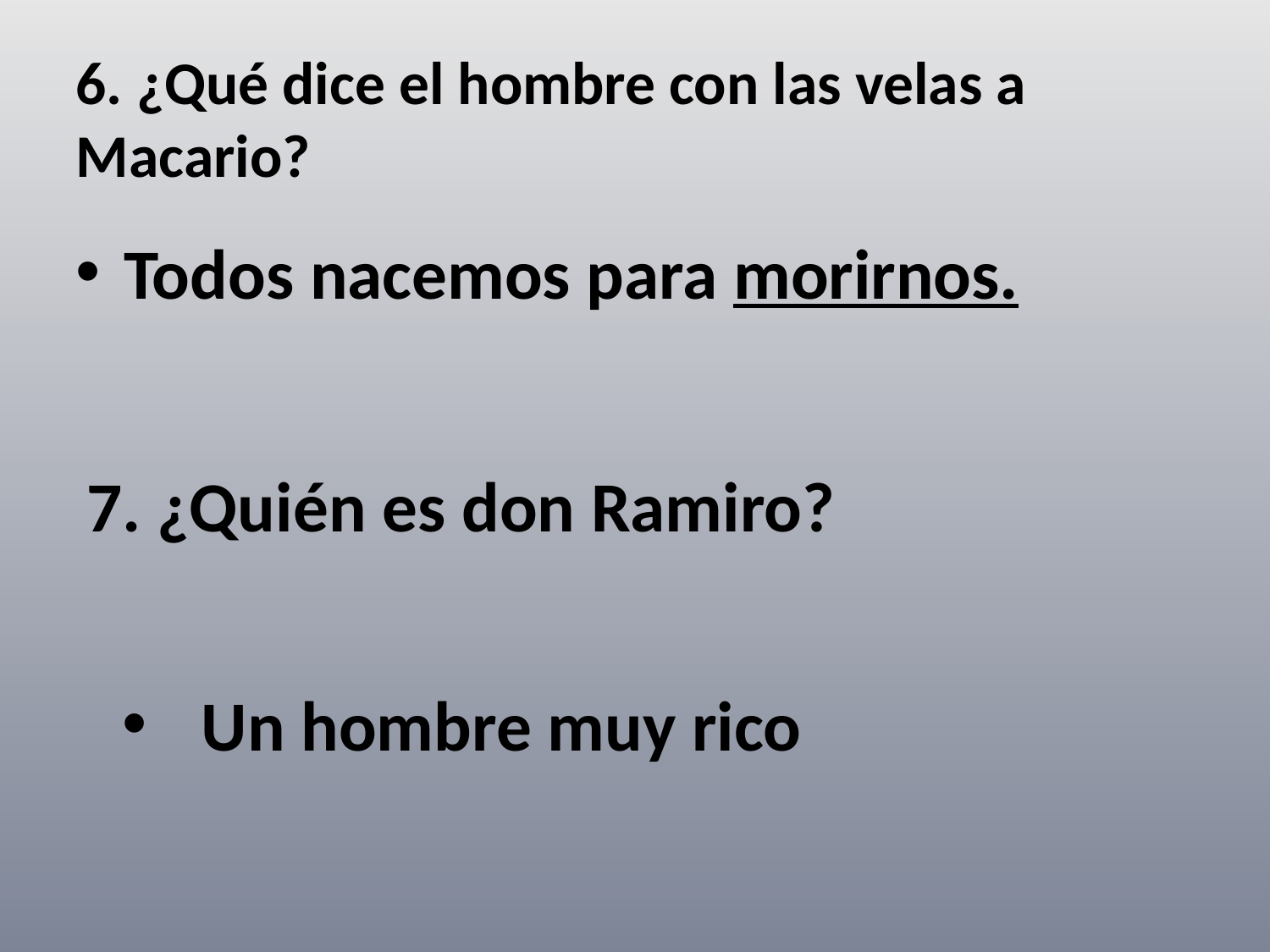

6. ¿Qué dice el hombre con las velas a Macario?
Todos nacemos para morirnos.
7. ¿Quién es don Ramiro?
Un hombre muy rico